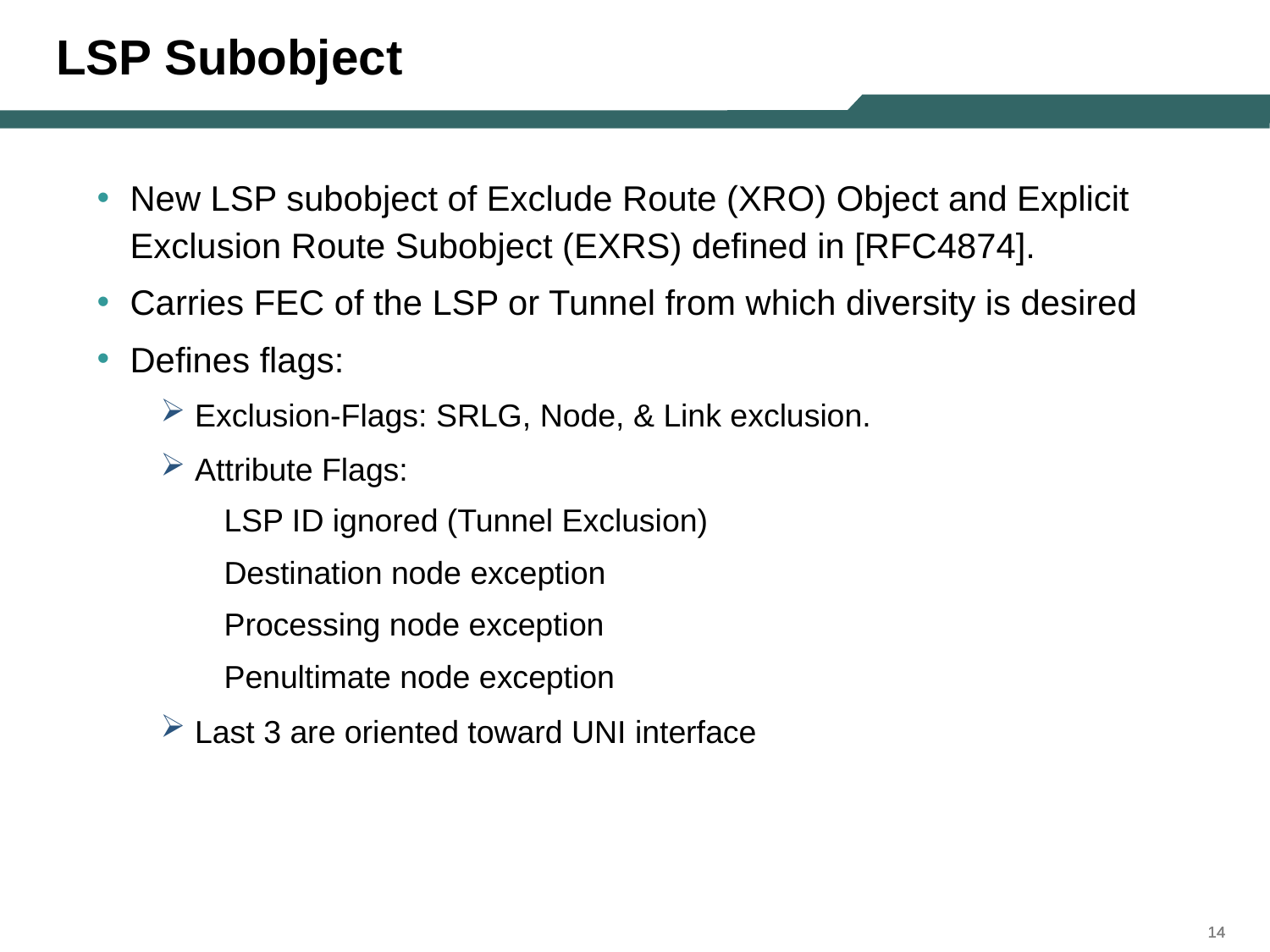

# LSP Subobject
New LSP subobject of Exclude Route (XRO) Object and Explicit Exclusion Route Subobject (EXRS) defined in [RFC4874].
Carries FEC of the LSP or Tunnel from which diversity is desired
Defines flags:
 Exclusion-Flags: SRLG, Node, & Link exclusion.
 Attribute Flags:
LSP ID ignored (Tunnel Exclusion)
Destination node exception
Processing node exception
Penultimate node exception
 Last 3 are oriented toward UNI interface